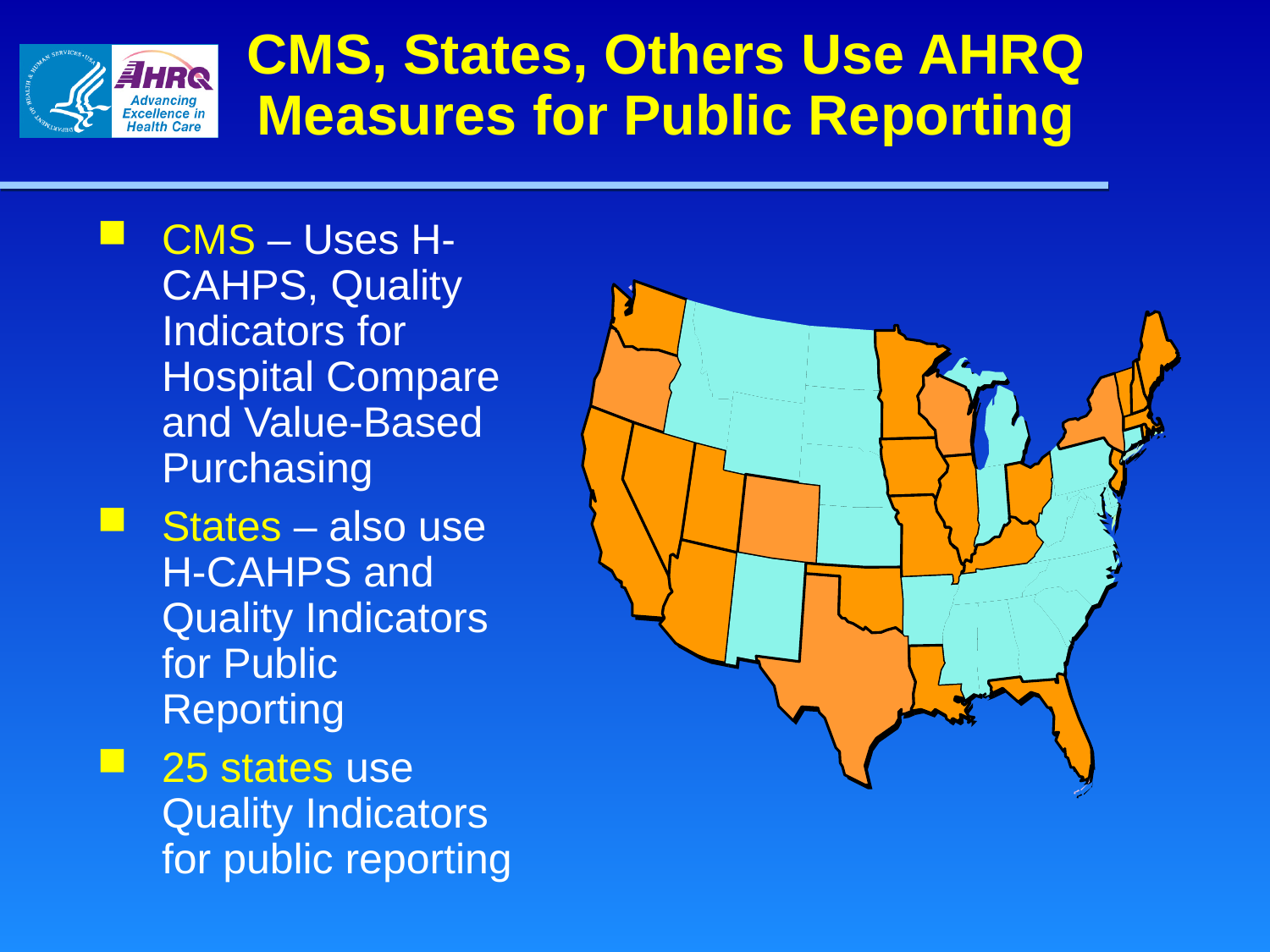

# CMS, States, Others Use AHRQ Measures for Public Reporting
CMS – Uses H-CAHPS, Quality Indicators for Hospital Compare and Value-Based Purchasing
States – also use   H-CAHPS and Quality Indicators for Public Reporting
25 states use Quality Indicators for public reporting